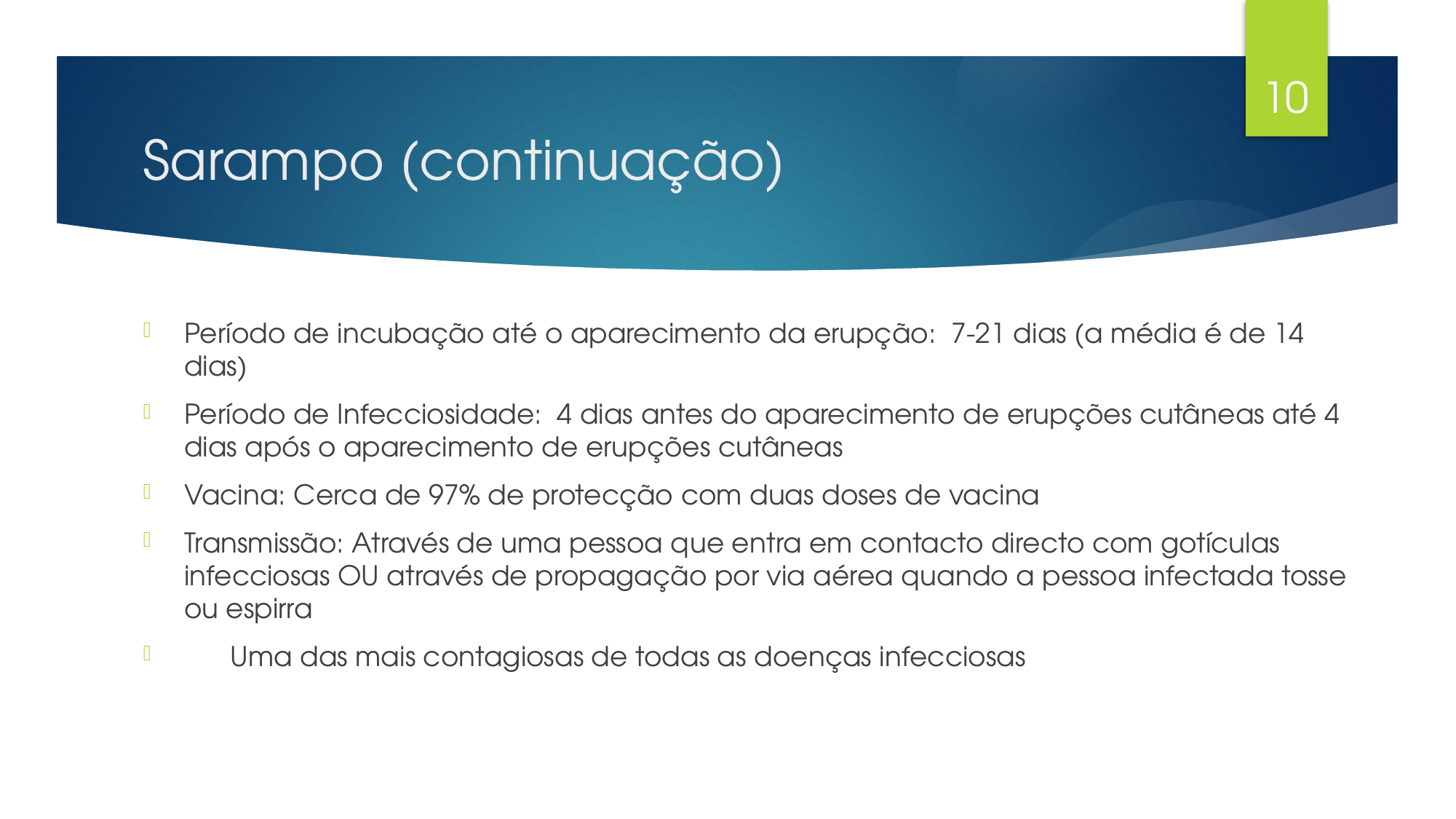

10
# Sarampo (continuação)
Período de incubação até o aparecimento da erupção:  7-21 dias (a média é de 14 dias)
Período de Infecciosidade:  4 dias antes do aparecimento de erupções cutâneas até 4 dias após o aparecimento de erupções cutâneas
Vacina: Cerca de 97% de protecção com duas doses de vacina
Transmissão: Através de uma pessoa que entra em contacto directo com gotículas infecciosas OU através de propagação por via aérea quando a pessoa infectada tosse ou espirra
      Uma das mais contagiosas de todas as doenças infecciosas